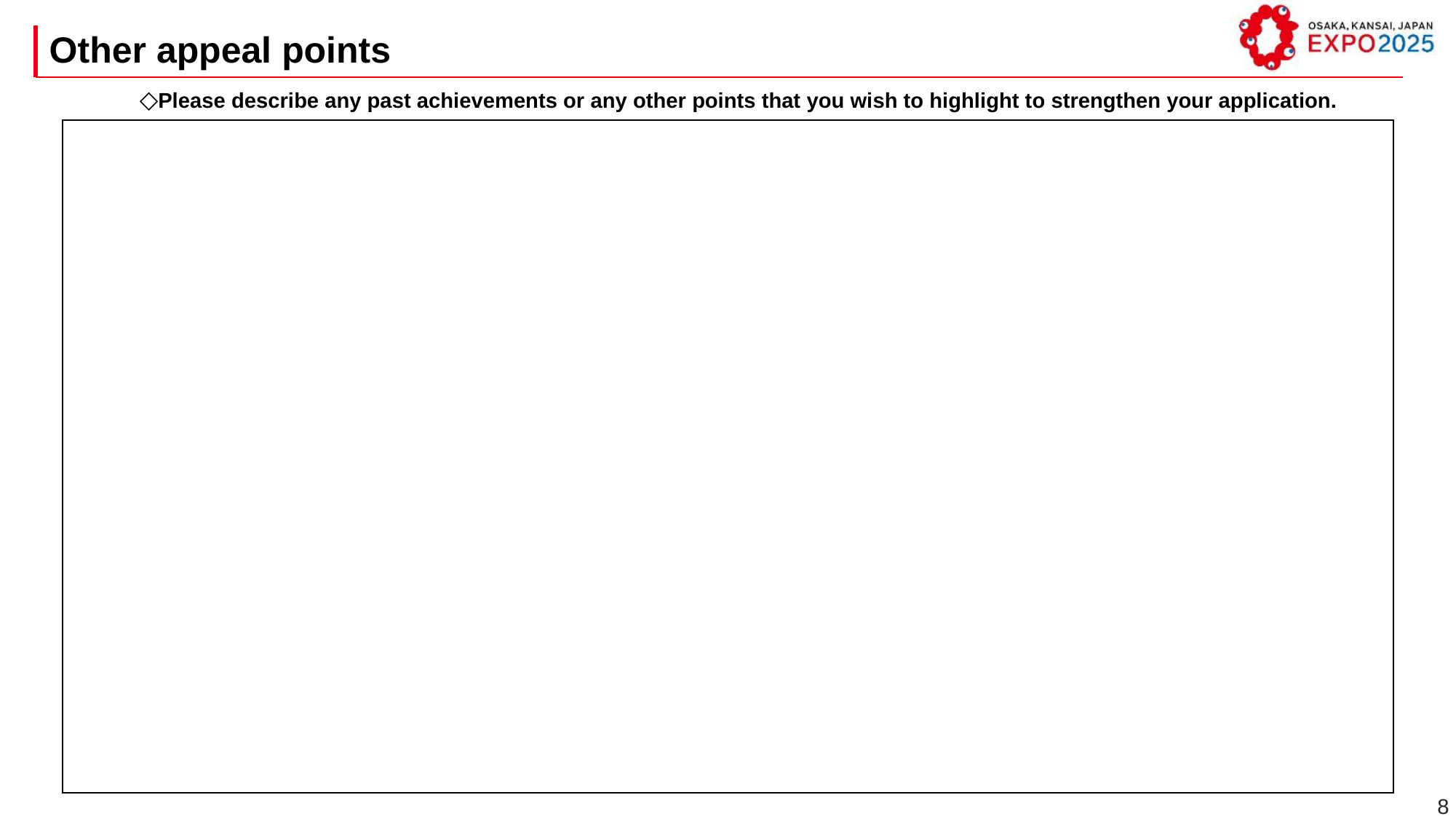

Other appeal points
◇Please describe any past achievements or any other points that you wish to highlight to strengthen your application.

8